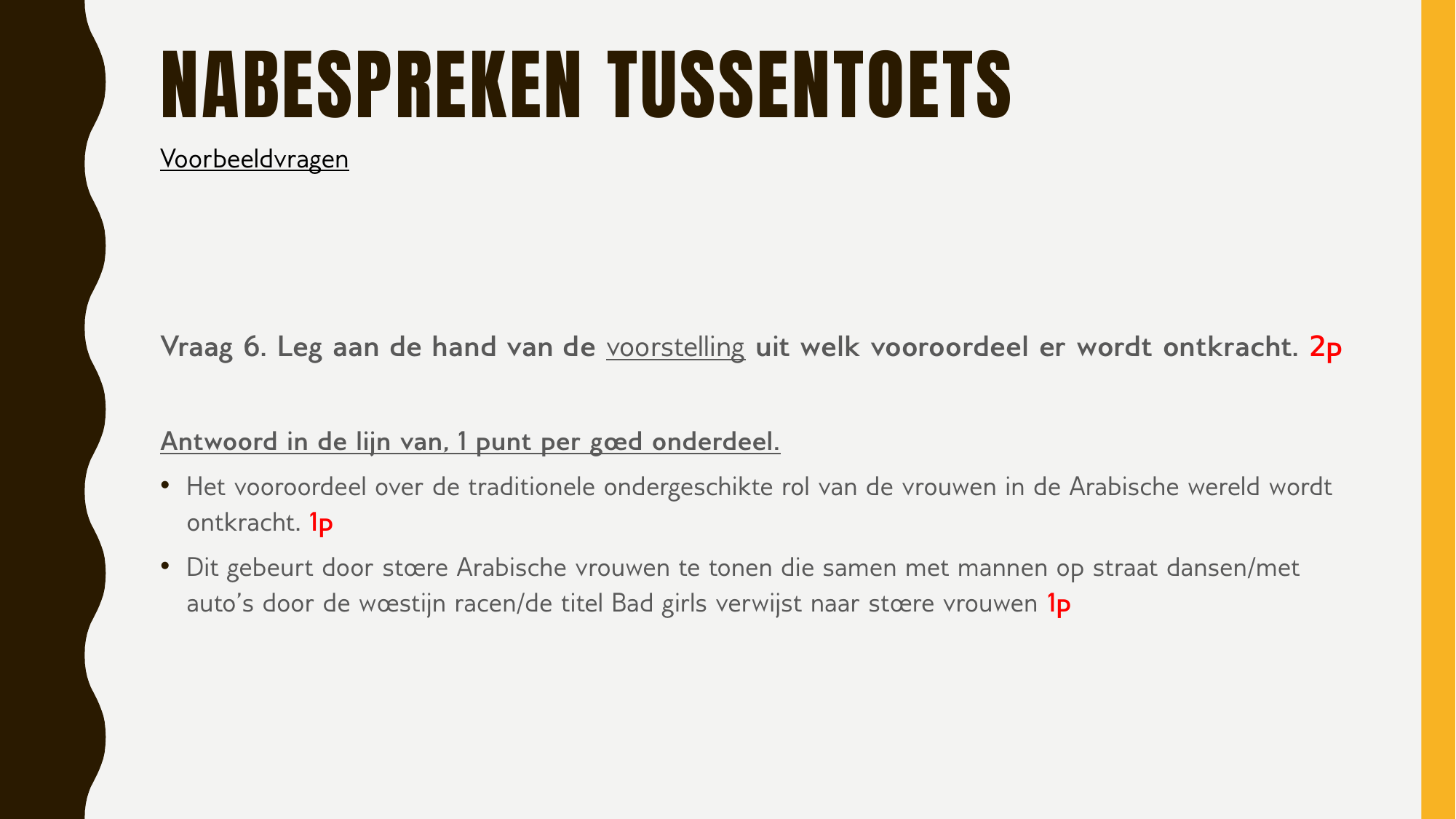

# Nabespreken tussentoets
Voorbeeldvragen

Vraag 6. Leg aan de hand van de voorstelling uit welk vooroordeel er wordt ontkracht. 2p

Antwoord in de lijn van, 1 punt per goed onderdeel.
Het vooroordeel over de traditionele ondergeschikte rol van de vrouwen in de Arabische wereld wordt ontkracht. 1p
Dit gebeurt door stoere Arabische vrouwen te tonen die samen met mannen op straat dansen/met auto’s door de woestijn racen/de titel Bad girls verwijst naar stoere vrouwen 1p